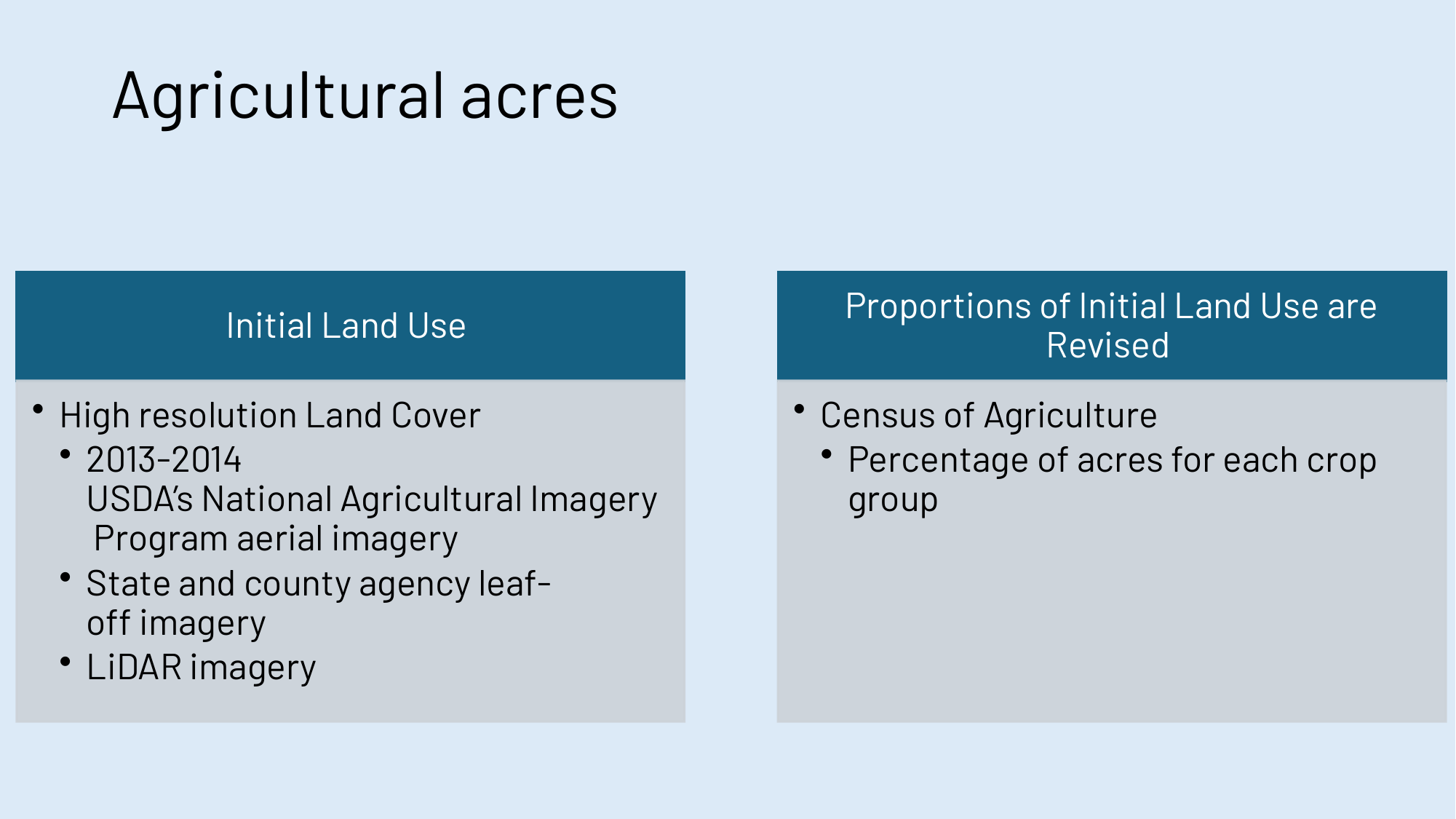

# Agricultural acres
Initial Land Use
High resolution Land Cover
2013-2014 USDA’s National Agricultural Imagery Program aerial imagery
State and county agency leaf‐off imagery
LiDAR imagery
Proportions of Initial Land Use are Revised
Census of Agriculture
Percentage of acres for each crop group